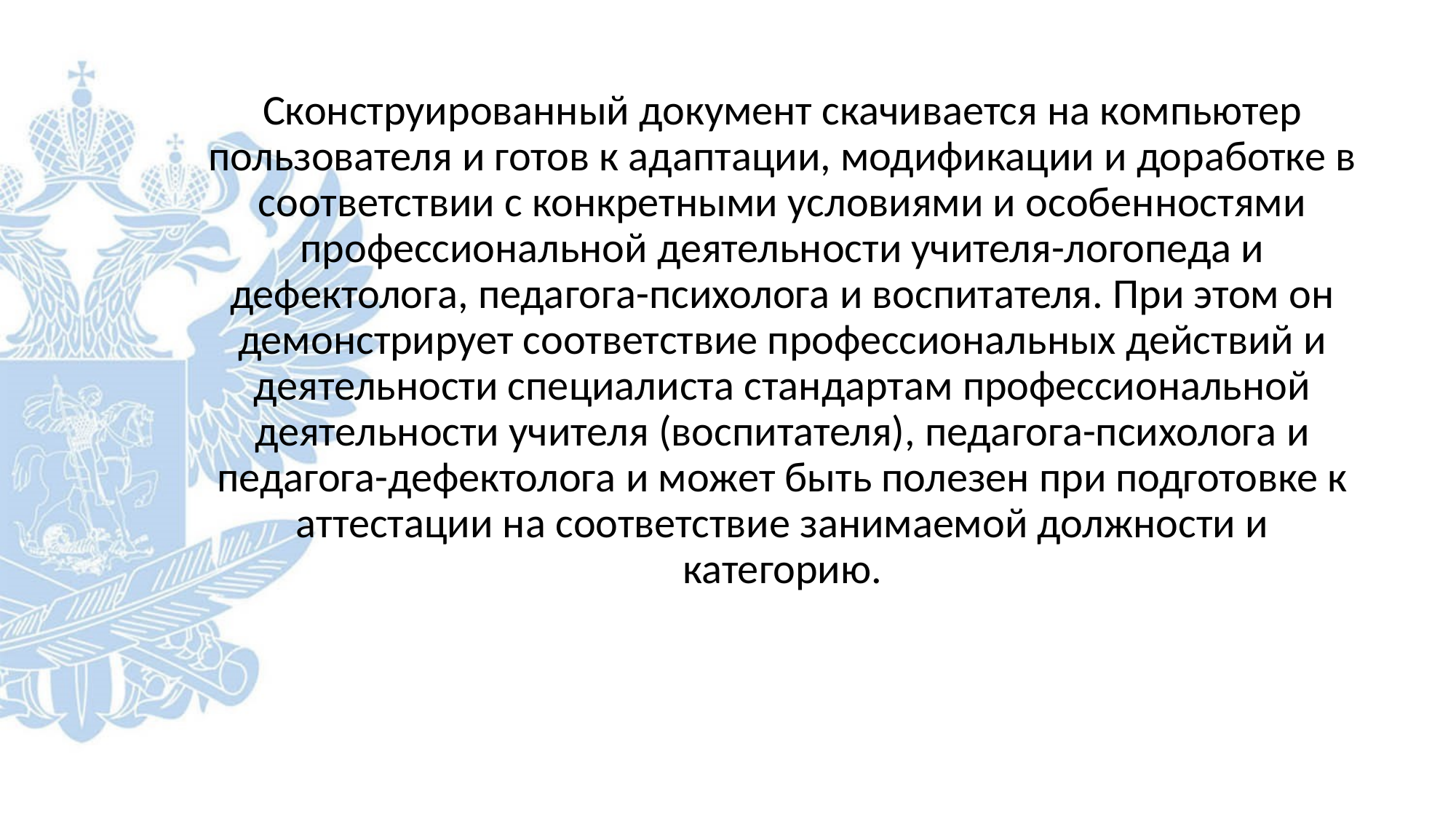

Сконструированный документ скачивается на компьютер пользователя и готов к адаптации, модификации и доработке в соответствии с конкретными условиями и особенностями профессиональной деятельности учителя-логопеда и дефектолога, педагога-психолога и воспитателя. При этом он демонстрирует соответствие профессиональных действий и деятельности специалиста стандартам профессиональной деятельности учителя (воспитателя), педагога-психолога и педагога-дефектолога и может быть полезен при подготовке к аттестации на соответствие занимаемой должности и категорию.